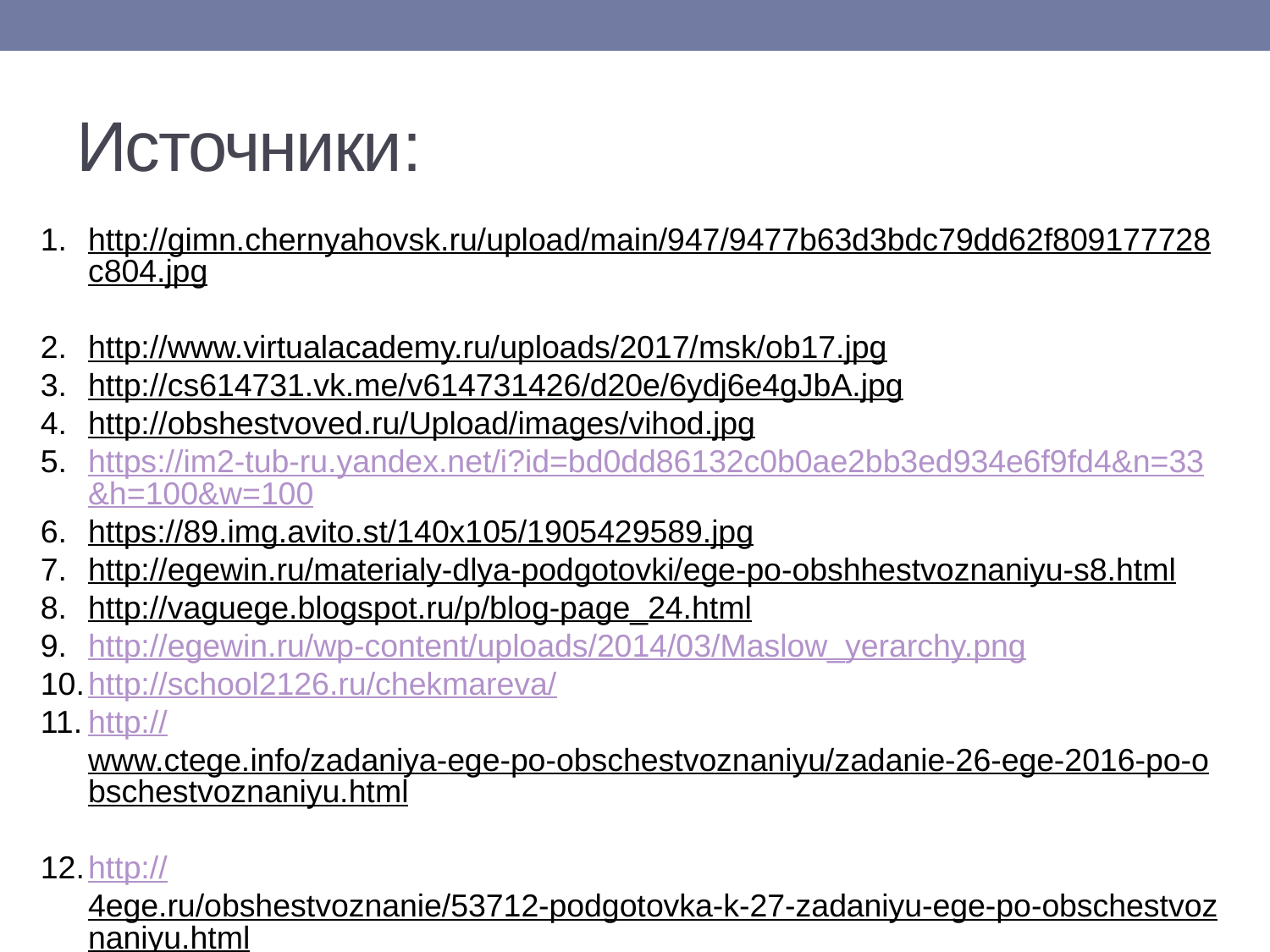

# Источники:
http://gimn.chernyahovsk.ru/upload/main/947/9477b63d3bdc79dd62f809177728c804.jpg
http://www.virtualacademy.ru/uploads/2017/msk/ob17.jpg
http://cs614731.vk.me/v614731426/d20e/6ydj6e4gJbA.jpg
http://obshestvoved.ru/Upload/images/vihod.jpg
https://im2-tub-ru.yandex.net/i?id=bd0dd86132c0b0ae2bb3ed934e6f9fd4&n=33&h=100&w=100
https://89.img.avito.st/140x105/1905429589.jpg
http://egewin.ru/materialy-dlya-podgotovki/ege-po-obshhestvoznaniyu-s8.html
http://vaguege.blogspot.ru/p/blog-page_24.html
http://egewin.ru/wp-content/uploads/2014/03/Maslow_yerarchy.png
http://school2126.ru/chekmareva/
http://www.ctege.info/zadaniya-ege-po-obschestvoznaniyu/zadanie-26-ege-2016-po-obschestvoznaniyu.html
http://4ege.ru/obshestvoznanie/53712-podgotovka-k-27-zadaniyu-ege-po-obschestvoznaniyu.html